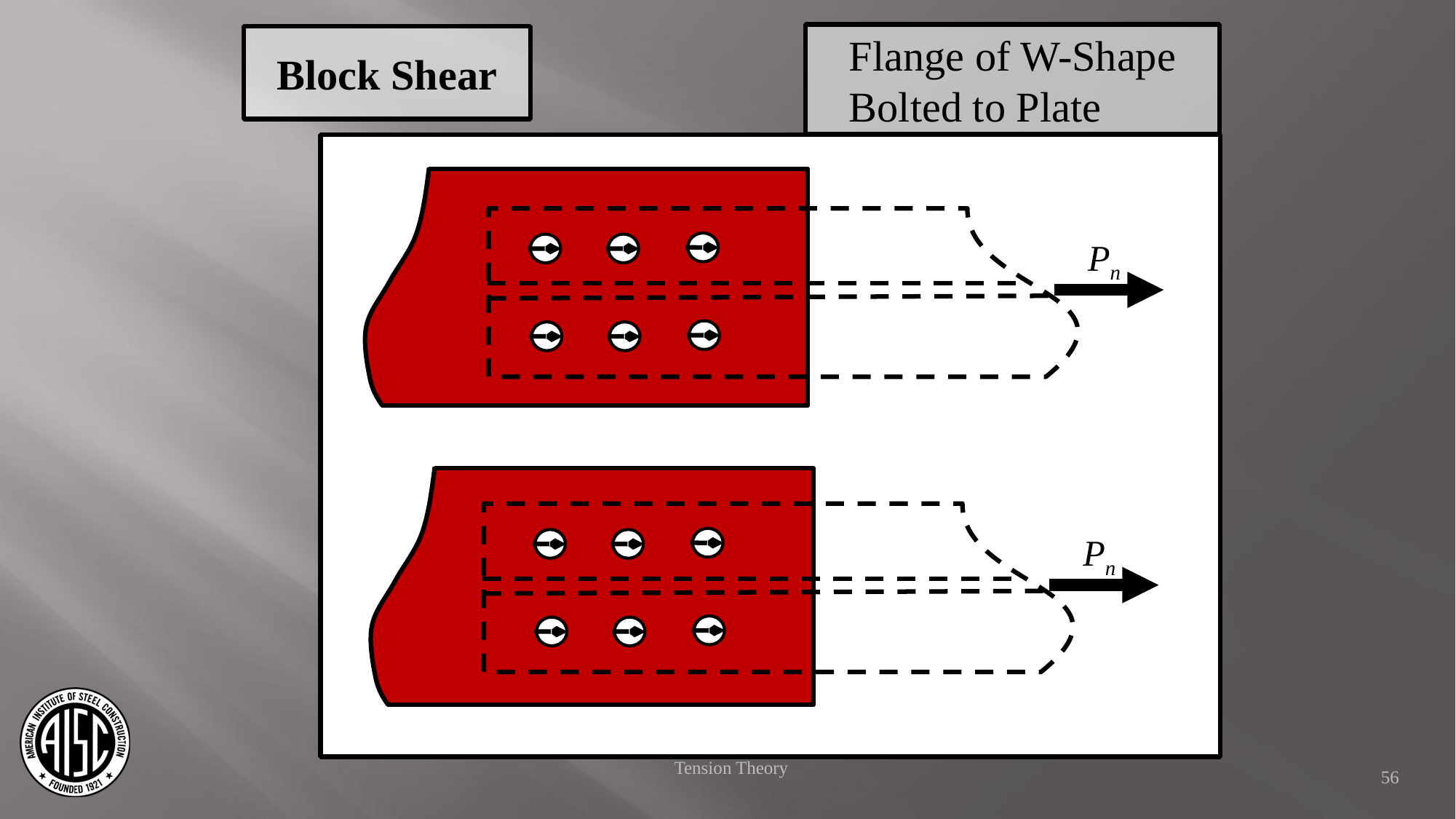

Flange of W-Shape Bolted to Plate
Block Shear

Pn

Pn

Tension Theory
56